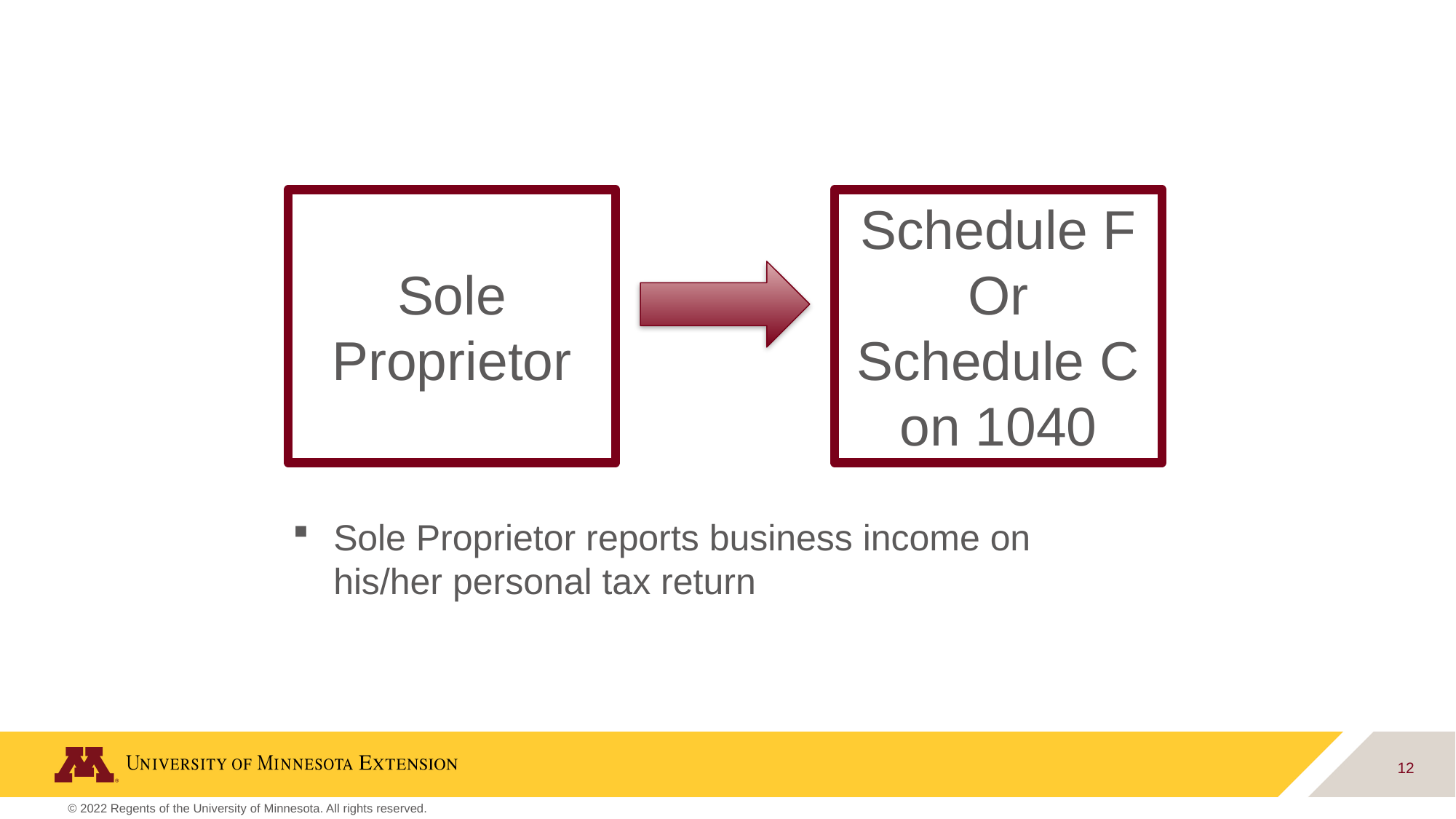

Sole Proprietor

Schedule F
Or
Schedule C on 1040

Sole Proprietor reports business income on his/her personal tax return